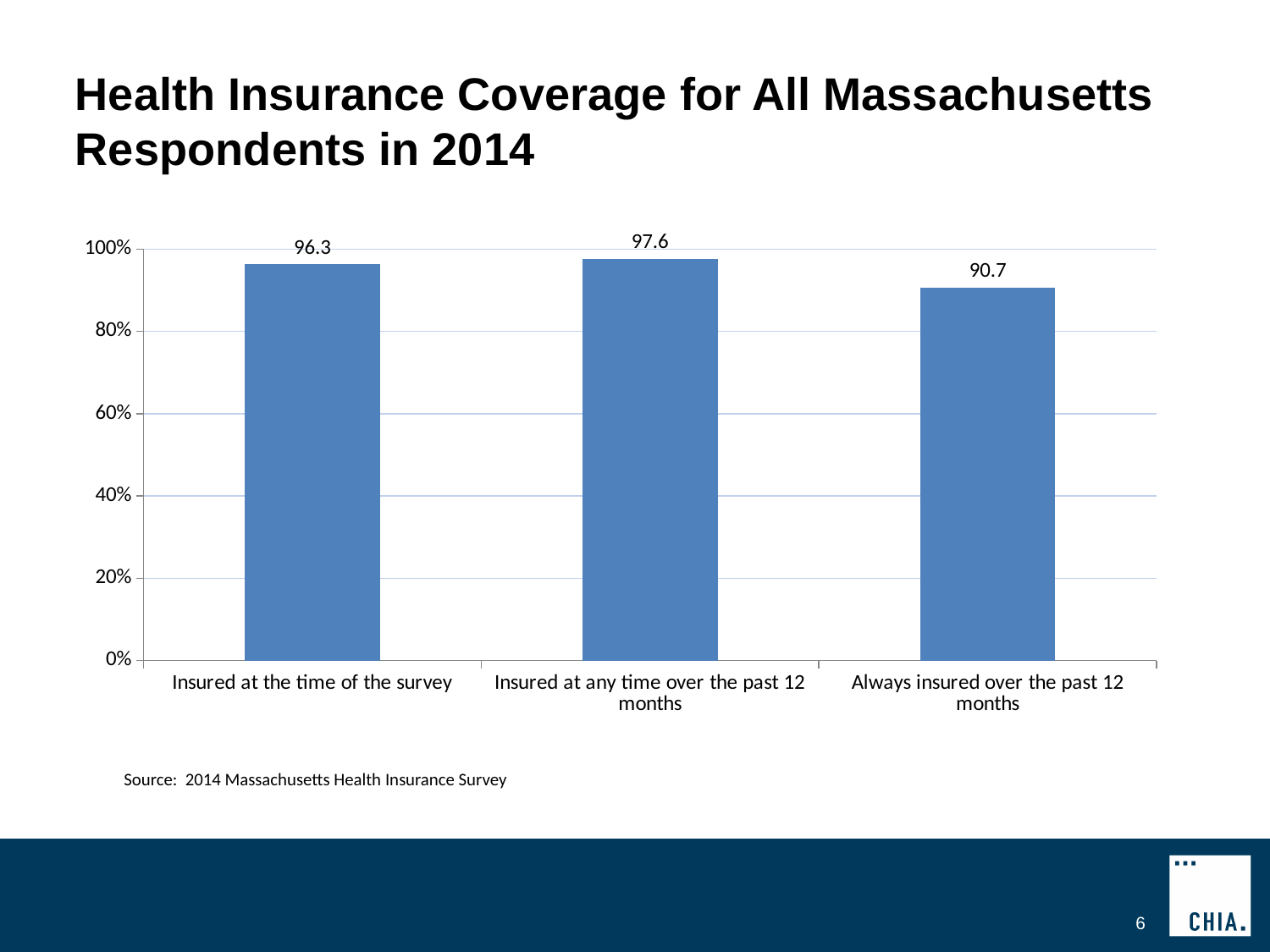

# Health Insurance Coverage for All Massachusetts Respondents in 2014

### Chart

| Category |  |
|---|---|
| Insured at the time of the survey | 96.3 |
| Insured at any time over the past 12 months | 97.6 |
| Always insured over the past 12 months | 90.7 |
Source:  2014 Massachusetts Health Insurance Survey
6